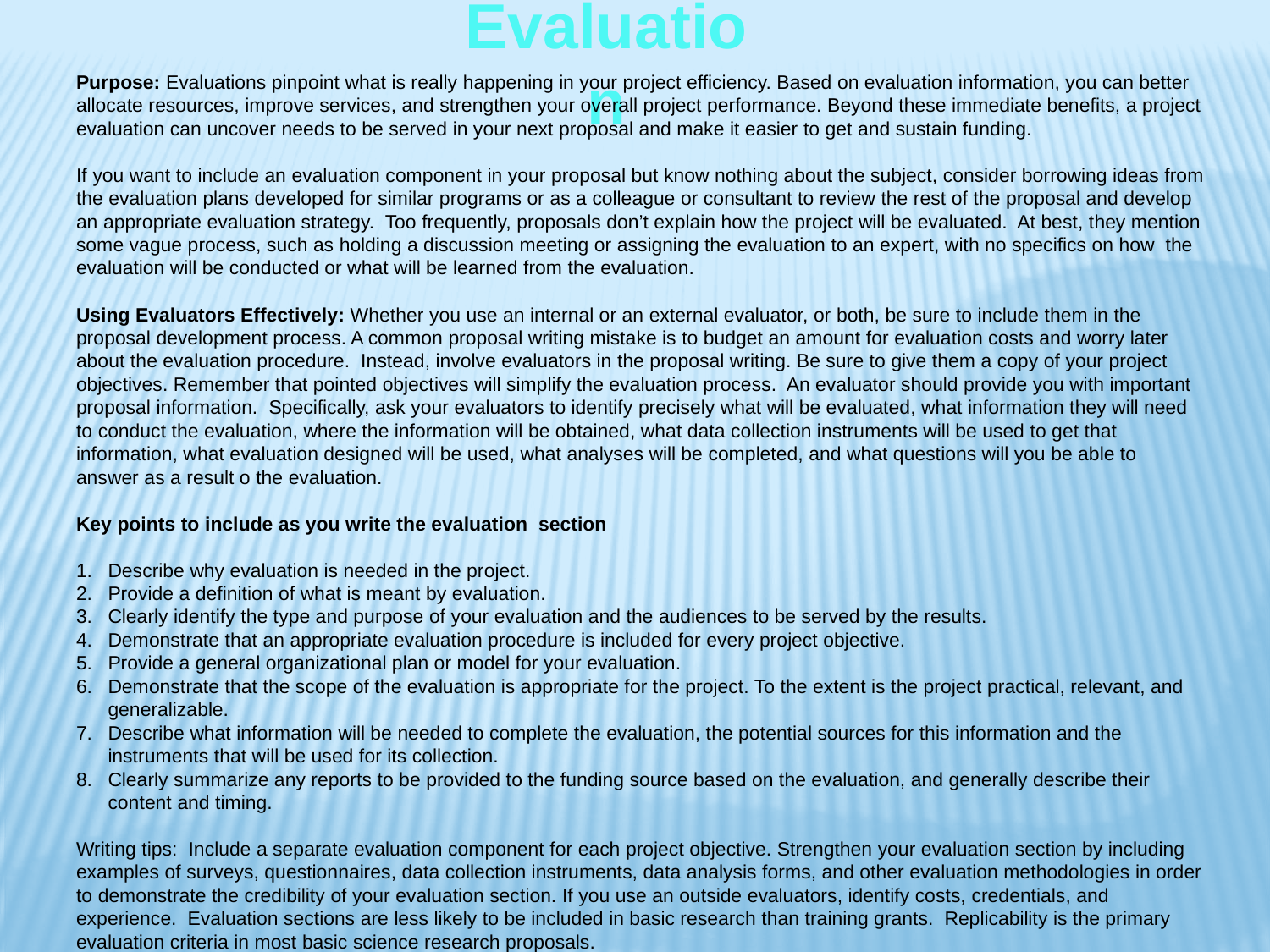

Evaluation
Purpose: Evaluations pinpoint what is really happening in your project efficiency. Based on evaluation information, you can better allocate resources, improve services, and strengthen your overall project performance. Beyond these immediate benefits, a project evaluation can uncover needs to be served in your next proposal and make it easier to get and sustain funding.

If you want to include an evaluation component in your proposal but know nothing about the subject, consider borrowing ideas from the evaluation plans developed for similar programs or as a colleague or consultant to review the rest of the proposal and develop an appropriate evaluation strategy.  Too frequently, proposals don’t explain how the project will be evaluated.  At best, they mention some vague process, such as holding a discussion meeting or assigning the evaluation to an expert, with no specifics on how  the evaluation will be conducted or what will be learned from the evaluation.

Using Evaluators Effectively: Whether you use an internal or an external evaluator, or both, be sure to include them in the proposal development process. A common proposal writing mistake is to budget an amount for evaluation costs and worry later about the evaluation procedure.  Instead, involve evaluators in the proposal writing. Be sure to give them a copy of your project objectives. Remember that pointed objectives will simplify the evaluation process.  An evaluator should provide you with important proposal information.  Specifically, ask your evaluators to identify precisely what will be evaluated, what information they will need to conduct the evaluation, where the information will be obtained, what data collection instruments will be used to get that information, what evaluation designed will be used, what analyses will be completed, and what questions will you be able to answer as a result o the evaluation.

Key points to include as you write the evaluation  section

Describe why evaluation is needed in the project.
Provide a definition of what is meant by evaluation.
Clearly identify the type and purpose of your evaluation and the audiences to be served by the results.
Demonstrate that an appropriate evaluation procedure is included for every project objective.
Provide a general organizational plan or model for your evaluation.
Demonstrate that the scope of the evaluation is appropriate for the project. To the extent is the project practical, relevant, and generalizable.
Describe what information will be needed to complete the evaluation, the potential sources for this information and the instruments that will be used for its collection.
Clearly summarize any reports to be provided to the funding source based on the evaluation, and generally describe their content and timing.

Writing tips:  Include a separate evaluation component for each project objective. Strengthen your evaluation section by including examples of surveys, questionnaires, data collection instruments, data analysis forms, and other evaluation methodologies in order to demonstrate the credibility of your evaluation section. If you use an outside evaluators, identify costs, credentials, and experience.  Evaluation sections are less likely to be included in basic research than training grants.  Replicability is the primary evaluation criteria in most basic science research proposals.